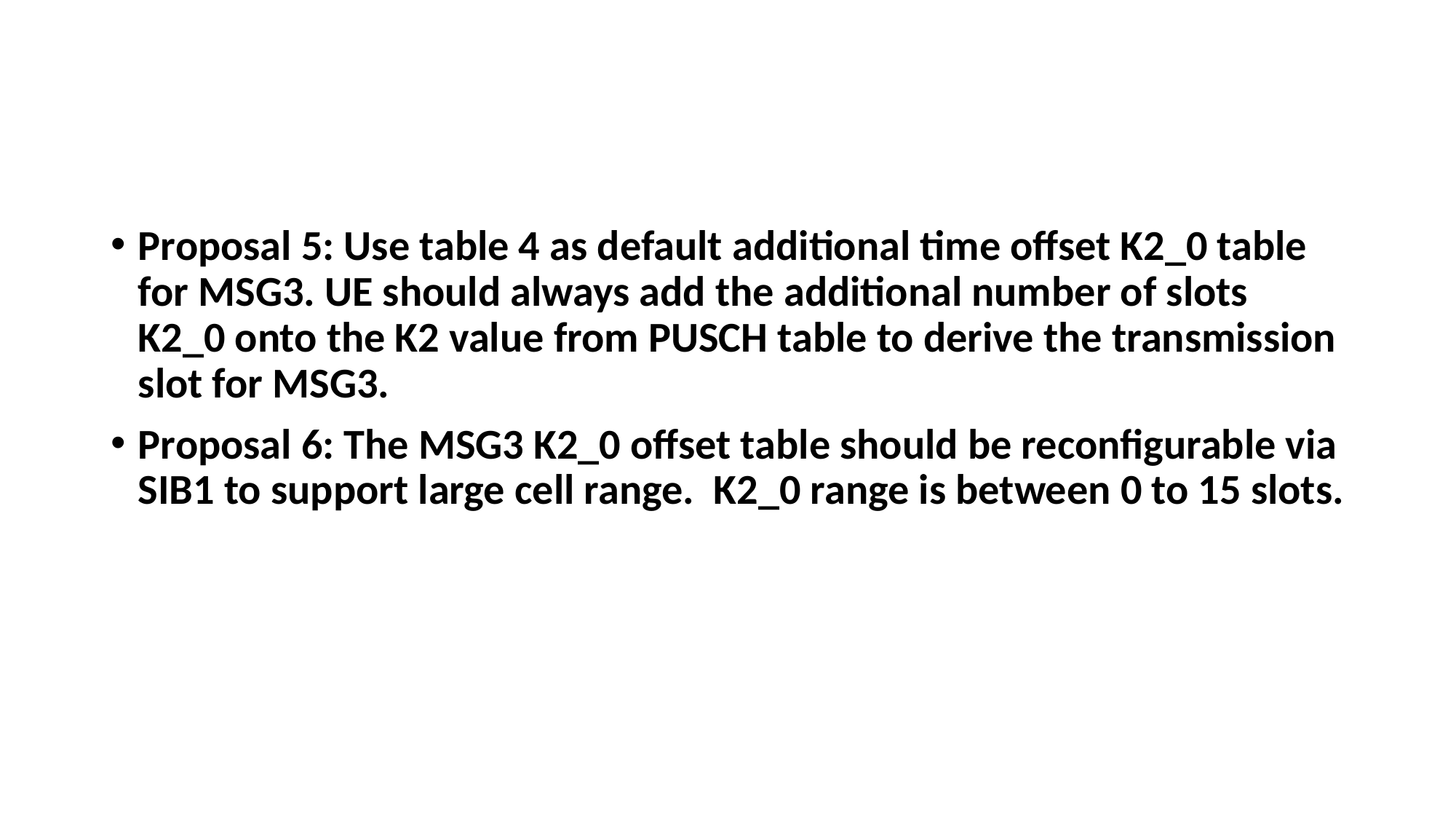

#
Proposal 5: Use table 4 as default additional time offset K2_0 table for MSG3. UE should always add the additional number of slots K2_0 onto the K2 value from PUSCH table to derive the transmission slot for MSG3.
Proposal 6: The MSG3 K2_0 offset table should be reconfigurable via SIB1 to support large cell range.  K2_0 range is between 0 to 15 slots.